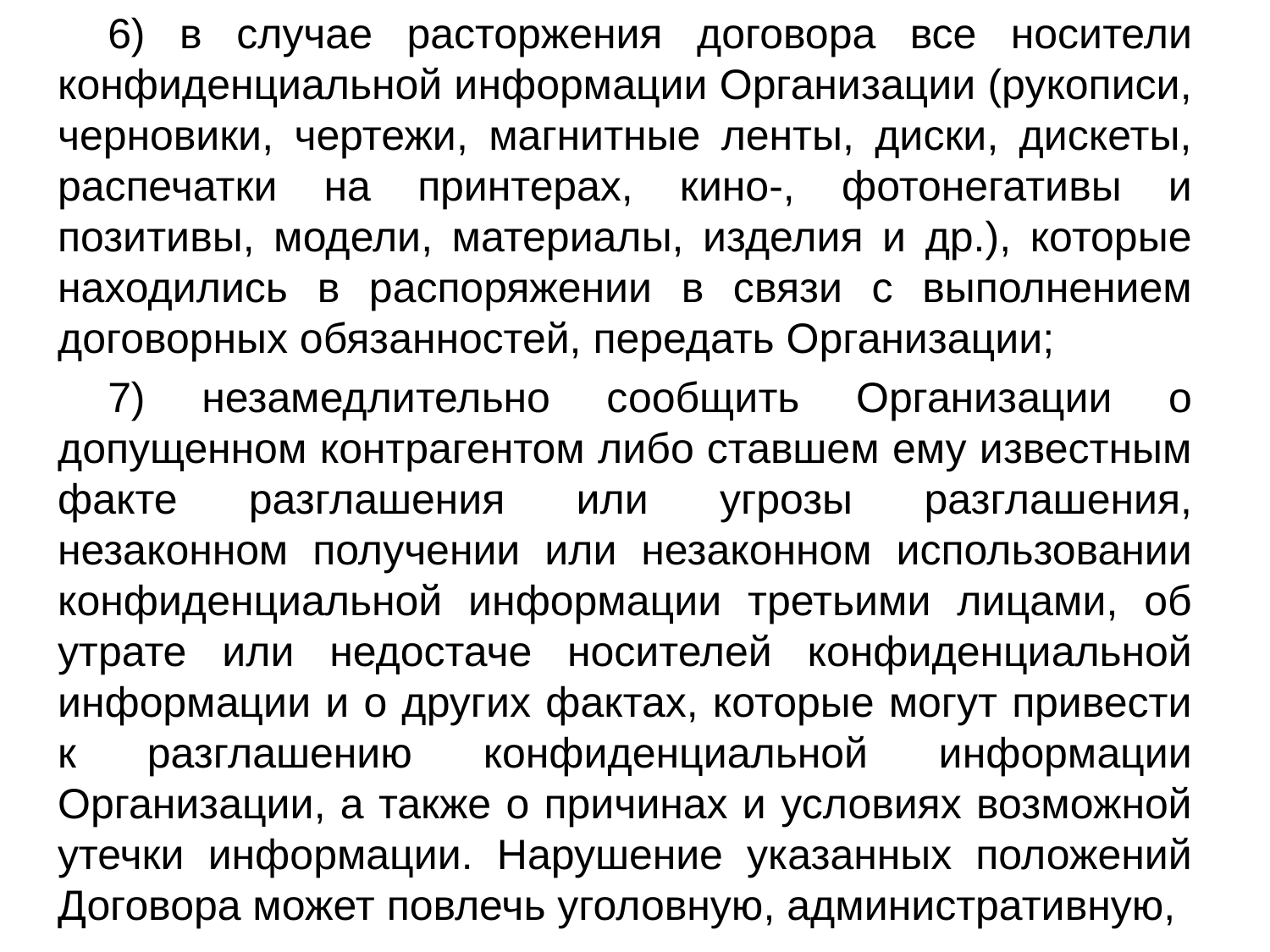

6) в случае расторжения договора все носители конфиденциальной информации Организации (рукописи, черновики, чертежи, магнитные ленты, диски, дискеты, распечатки на принтерах, кино-, фотонегативы и позитивы, модели, материалы, изделия и др.), которые находились в распоряжении в связи с выполнением договорных обязанностей, передать Организации;
7) незамедлительно сообщить Организации о допущенном контрагентом либо ставшем ему известным факте разглашения или угрозы разглашения, незаконном получении или незаконном использовании конфиденциальной информации третьими лицами, об утрате или недостаче носителей конфиденциальной информации и о других фактах, которые могут привести к разглашению конфиденциальной информации Организации, а также о причинах и условиях возможной утечки информации. Нарушение указанных положений Договора может повлечь уголовную, административную,